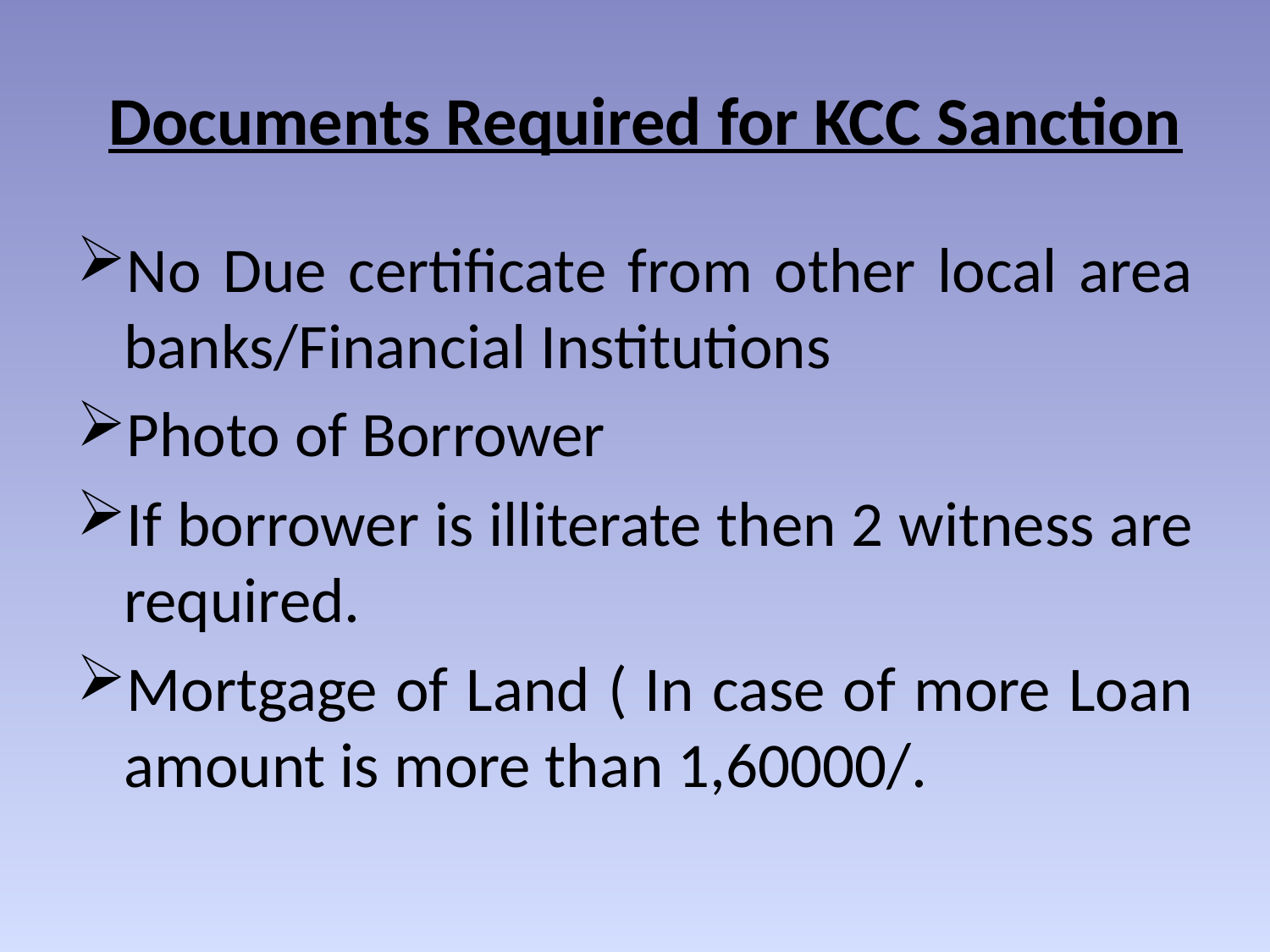

# Documents Required for KCC Sanction
No Due certificate from other local area banks/Financial Institutions
Photo of Borrower
If borrower is illiterate then 2 witness are required.
Mortgage of Land ( In case of more Loan amount is more than 1,60000/.